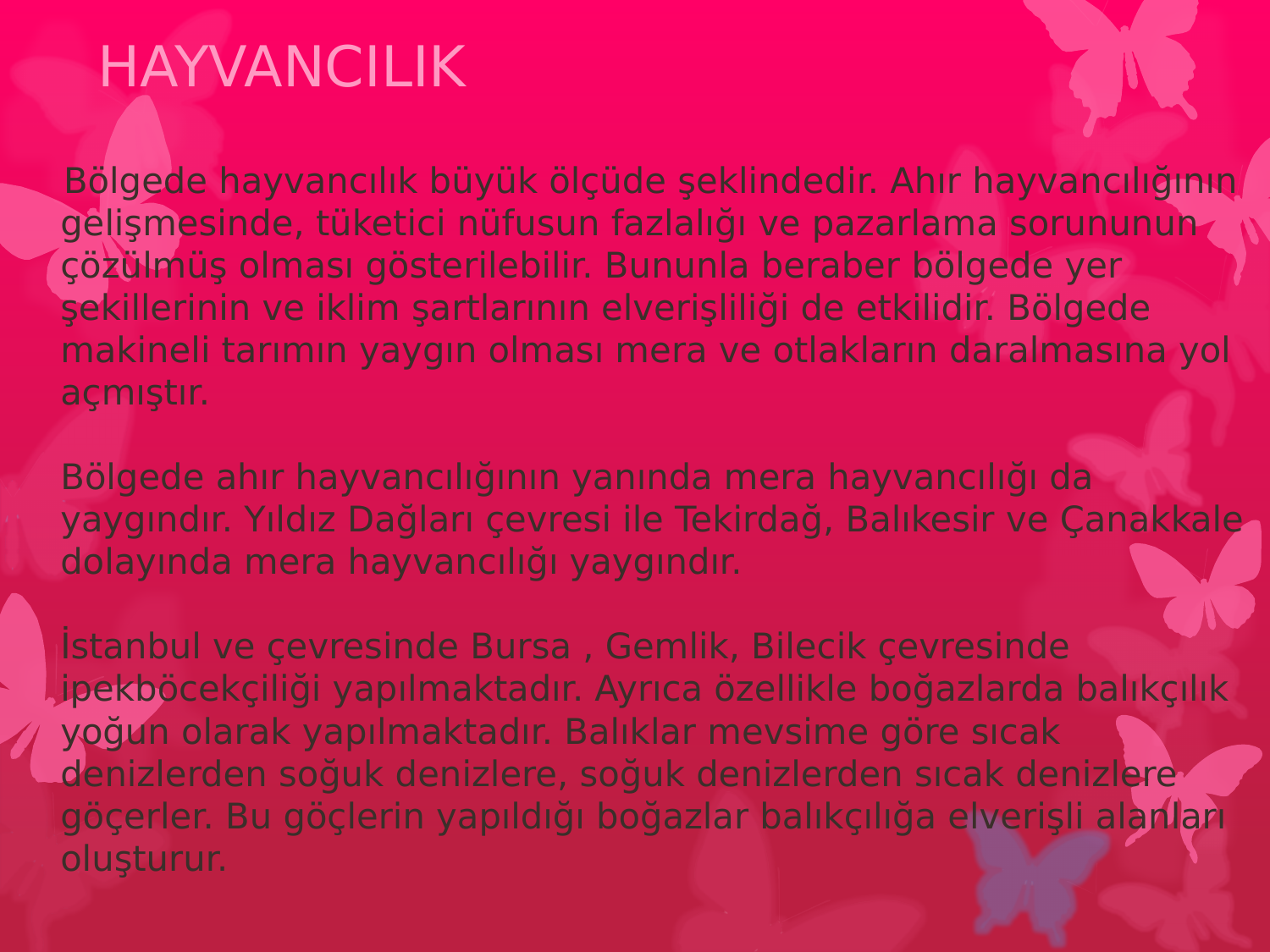

# HAYVANCILIK
     Bölgede hayvancılık büyük ölçüde şeklindedir. Ahır hayvancılığının gelişmesinde, tüketici nüfusun fazlalığı ve pazarlama sorununun çözülmüş olması gösterilebilir. Bununla beraber bölgede yer şekillerinin ve iklim şartlarının elverişliliği de etkilidir. Bölgede makineli tarımın yaygın olması mera ve otlakların daralmasına yol açmıştır.
Bölgede ahır hayvancılığının yanında mera hayvancılığı da yaygındır. Yıldız Dağları çevresi ile Tekirdağ, Balıkesir ve Çanakkale dolayında mera hayvancılığı yaygındır. 
İstanbul ve çevresinde Bursa , Gemlik, Bilecik çevresinde ipekböcekçiliği yapılmaktadır. Ayrıca özellikle boğazlarda balıkçılık yoğun olarak yapılmaktadır. Balıklar mevsime göre sıcak denizlerden soğuk denizlere, soğuk denizlerden sıcak denizlere göçerler. Bu göçlerin yapıldığı boğazlar balıkçılığa elverişli alanları oluşturur.